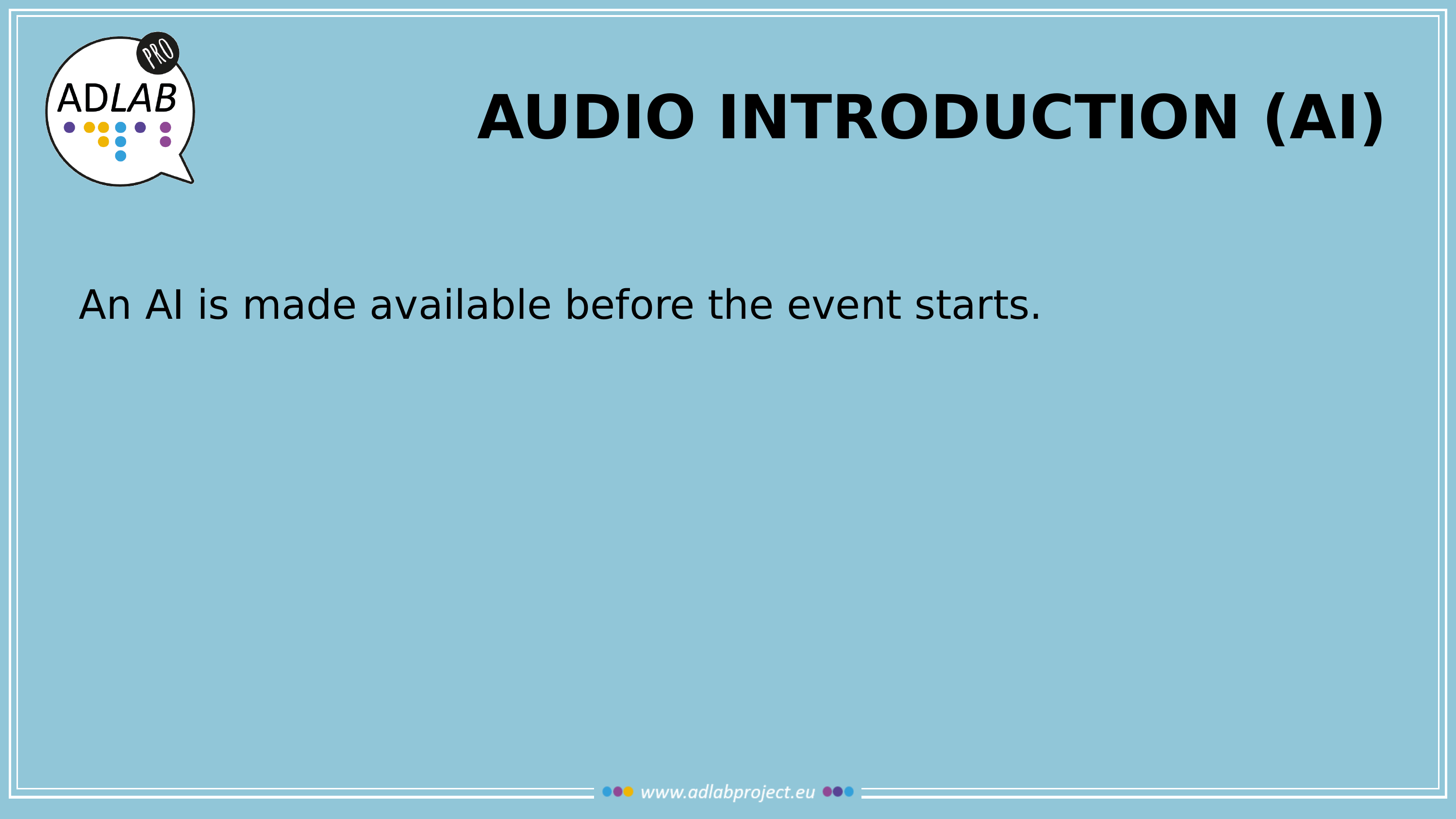

# AUDIO INTRODUCTION (AI)
An AI is made available before the event starts.